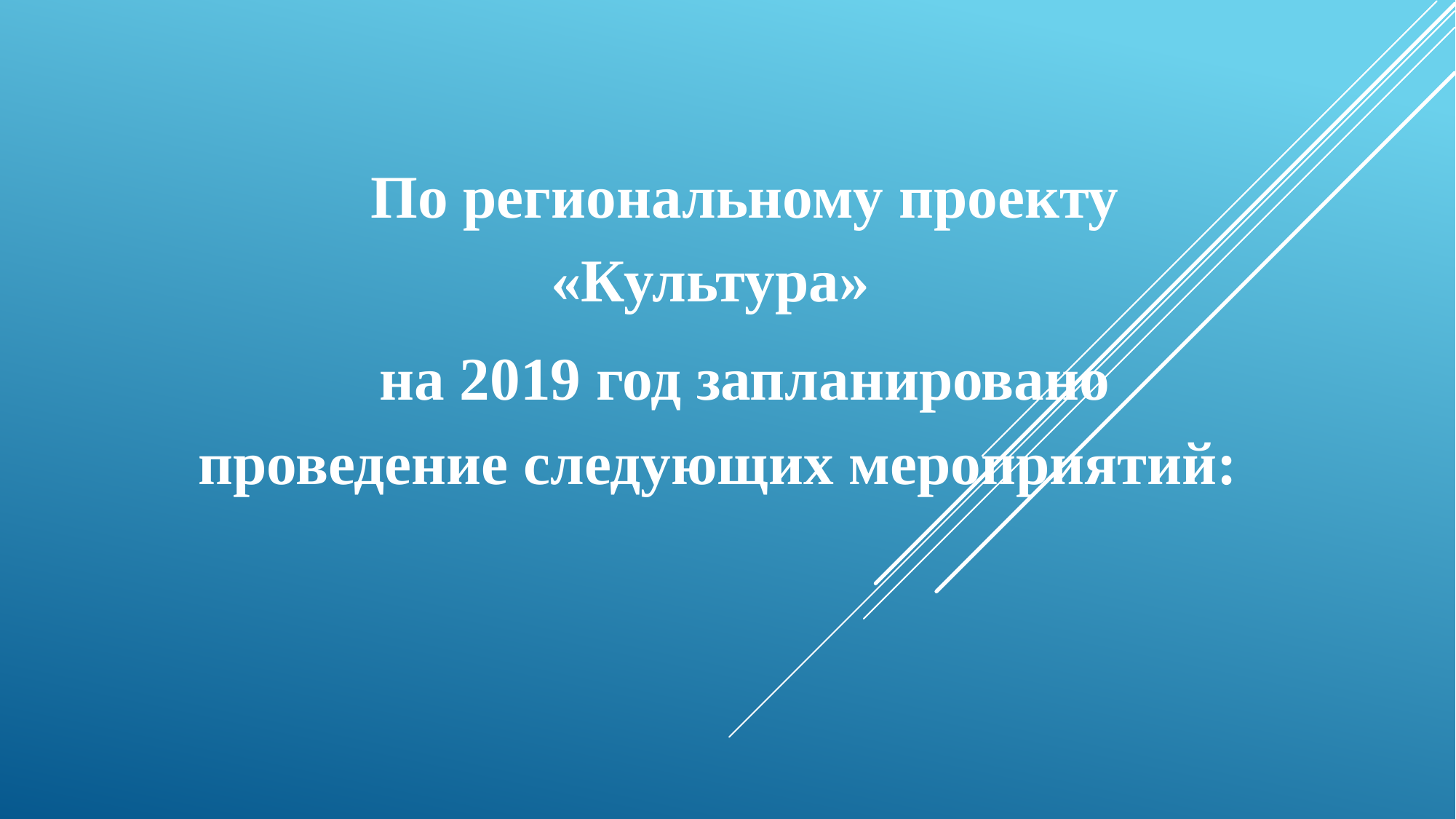

По региональному проекту «Культура»
на 2019 год запланировано проведение следующих мероприятий: